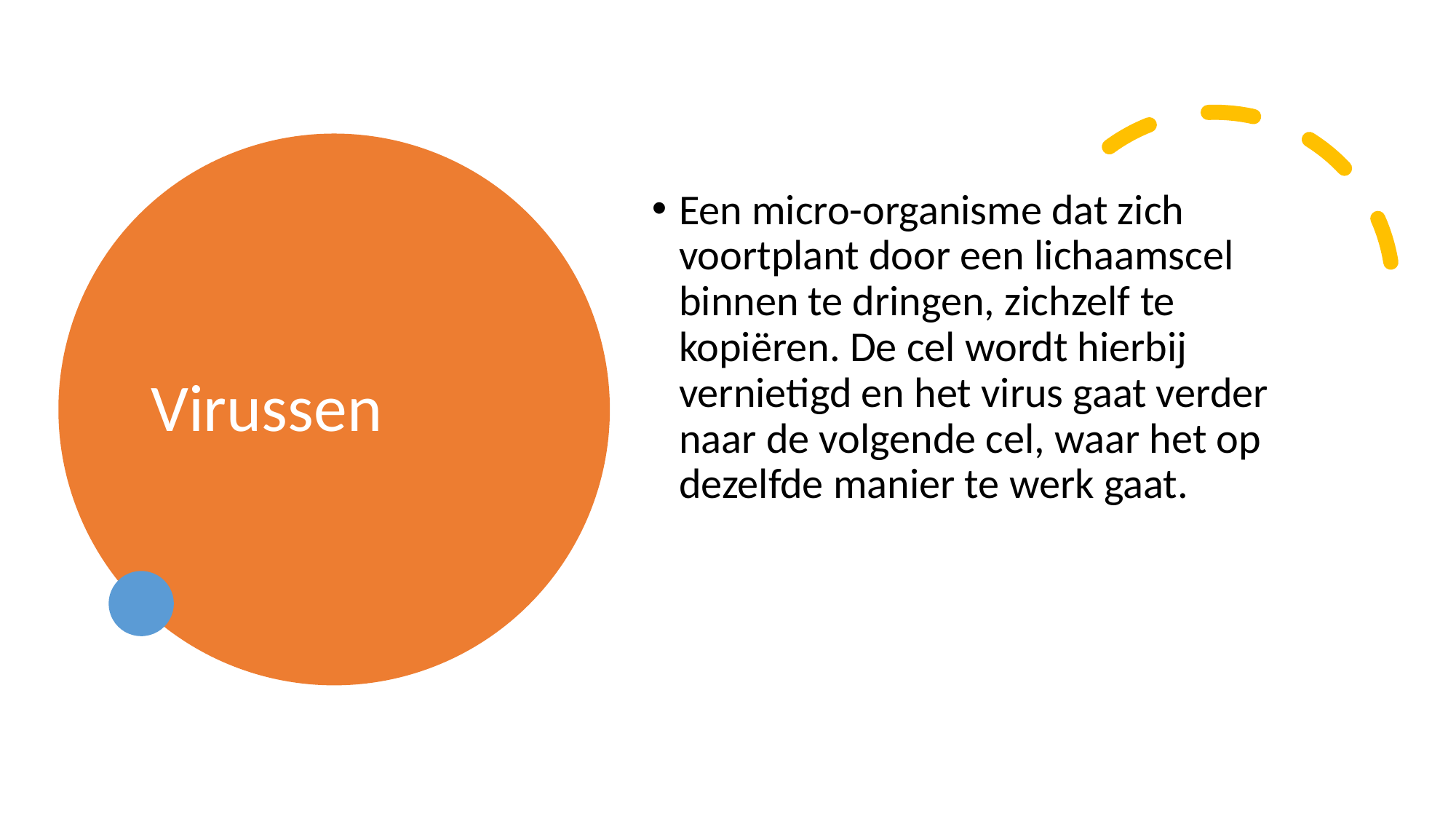

# Virussen
Een micro-organisme dat zich voortplant door een lichaamscel binnen te dringen, zichzelf te kopiëren. De cel wordt hierbij vernietigd en het virus gaat verder naar de volgende cel, waar het op dezelfde manier te werk gaat.